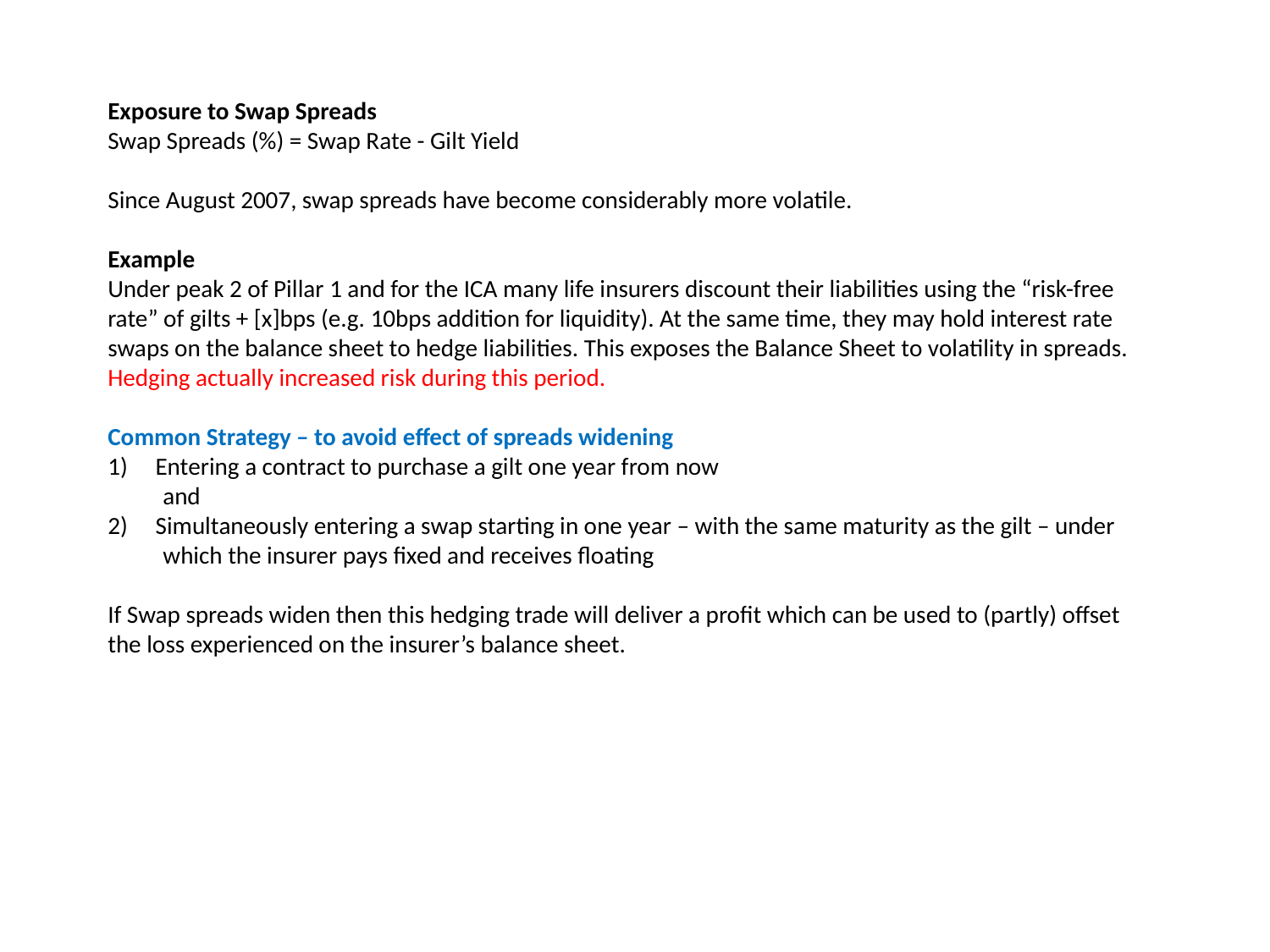

Exposure to Swap Spreads
Swap Spreads (%) = Swap Rate - Gilt Yield

Since August 2007, swap spreads have become considerably more volatile.

Example
Under peak 2 of Pillar 1 and for the ICA many life insurers discount their liabilities using the “risk-free rate” of gilts + [x]bps (e.g. 10bps addition for liquidity). At the same time, they may hold interest rate swaps on the balance sheet to hedge liabilities. This exposes the Balance Sheet to volatility in spreads.
Hedging actually increased risk during this period.

Common Strategy – to avoid effect of spreads widening
Entering a contract to purchase a gilt one year from now
          and
Simultaneously entering a swap starting in one year – with the same maturity as the gilt – under
          which the insurer pays fixed and receives floating

If Swap spreads widen then this hedging trade will deliver a profit which can be used to (partly) offset the loss experienced on the insurer’s balance sheet.